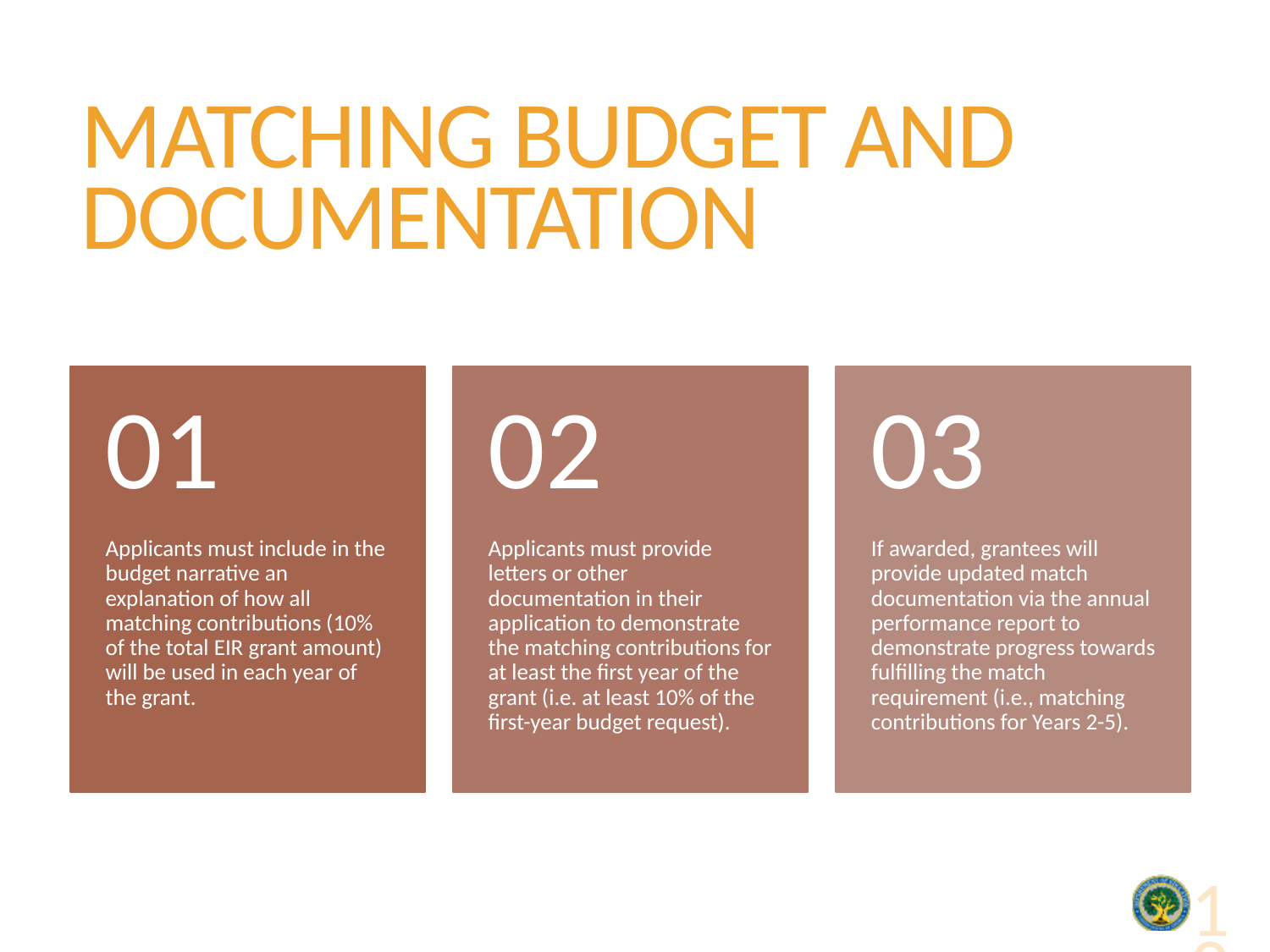

# Matching BUDGET AND DOCUMENTATION
Applicants must include in the budget narrative an explanation of how all matching contributions (10% of the total EIR grant amount) will be used in each year of the grant.
01
Applicants must provide letters or other documentation in their application to demonstrate the matching contributions for at least the first year of the grant (i.e. at least 10% of the first-year budget request).
02
If awarded, grantees will provide updated match documentation via the annual performance report to demonstrate progress towards fulfilling the match requirement (i.e., matching contributions for Years 2-5).
03
10